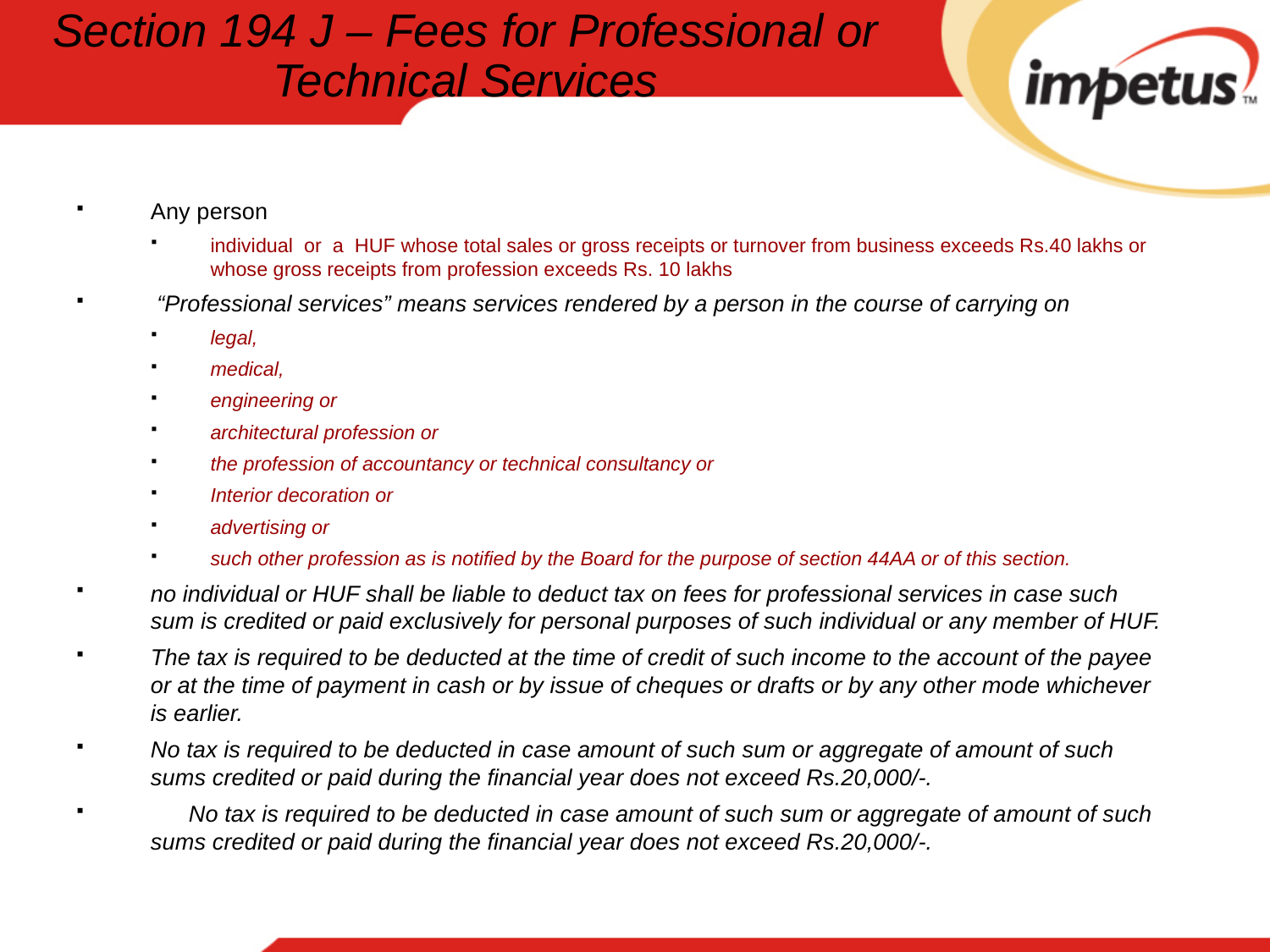

# Section 194 J – Fees for Professional or Technical Services
Any person
individual  or  a  HUF whose total sales or gross receipts or turnover from business exceeds Rs.40 lakhs or whose gross receipts from profession exceeds Rs. 10 lakhs
 “Professional services” means services rendered by a person in the course of carrying on
legal,
medical,
engineering or
architectural profession or
the profession of accountancy or technical consultancy or
Interior decoration or
advertising or
such other profession as is notified by the Board for the purpose of section 44AA or of this section.
no individual or HUF shall be liable to deduct tax on fees for professional services in case such sum is credited or paid exclusively for personal purposes of such individual or any member of HUF.
The tax is required to be deducted at the time of credit of such income to the account of the payee or at the time of payment in cash or by issue of cheques or drafts or by any other mode whichever is earlier.
No tax is required to be deducted in case amount of such sum or aggregate of amount of such sums credited or paid during the financial year does not exceed Rs.20,000/-.
      No tax is required to be deducted in case amount of such sum or aggregate of amount of such sums credited or paid during the financial year does not exceed Rs.20,000/-.